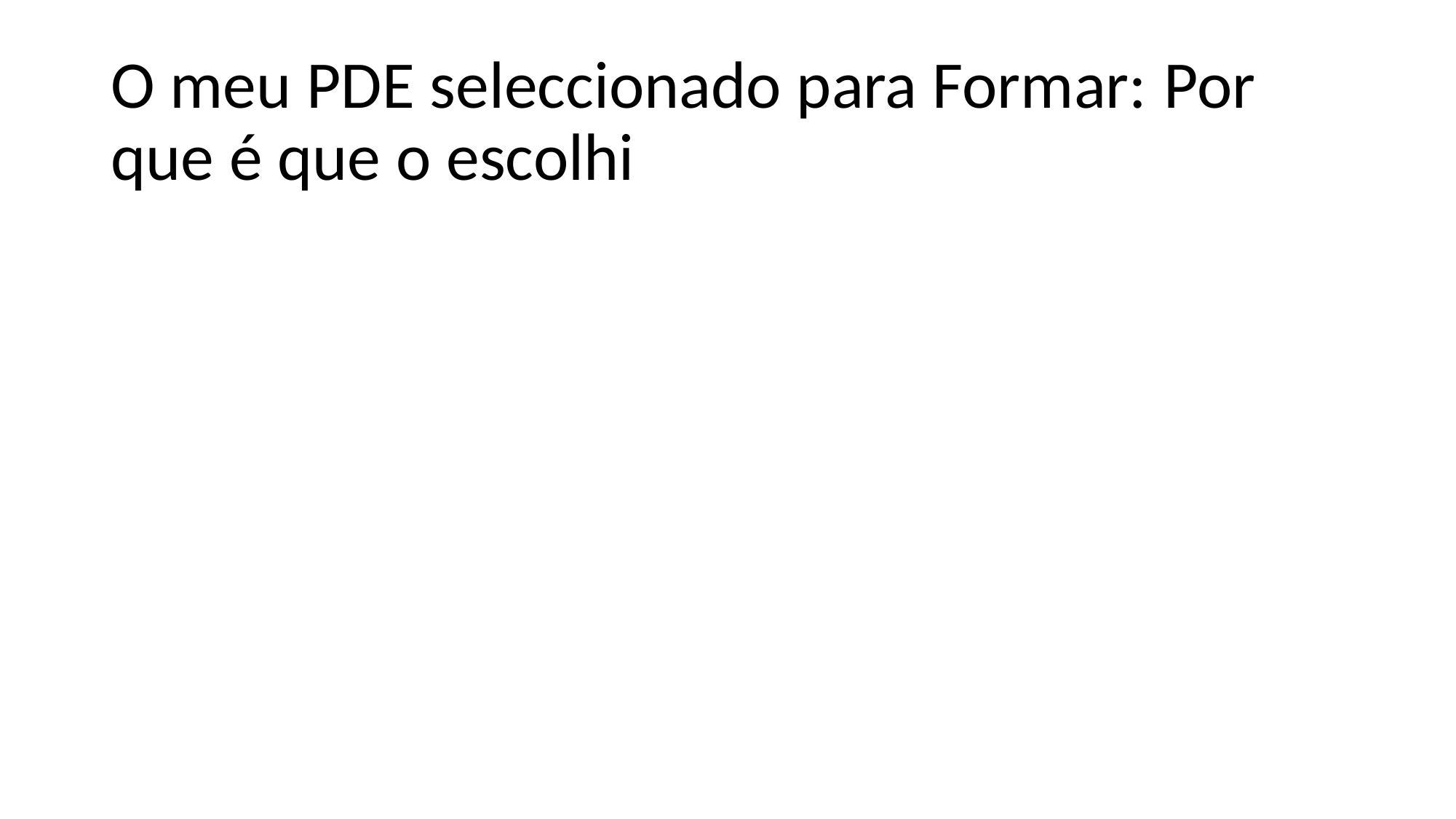

# O meu PDE seleccionado para Formar: Por que é que o escolhi